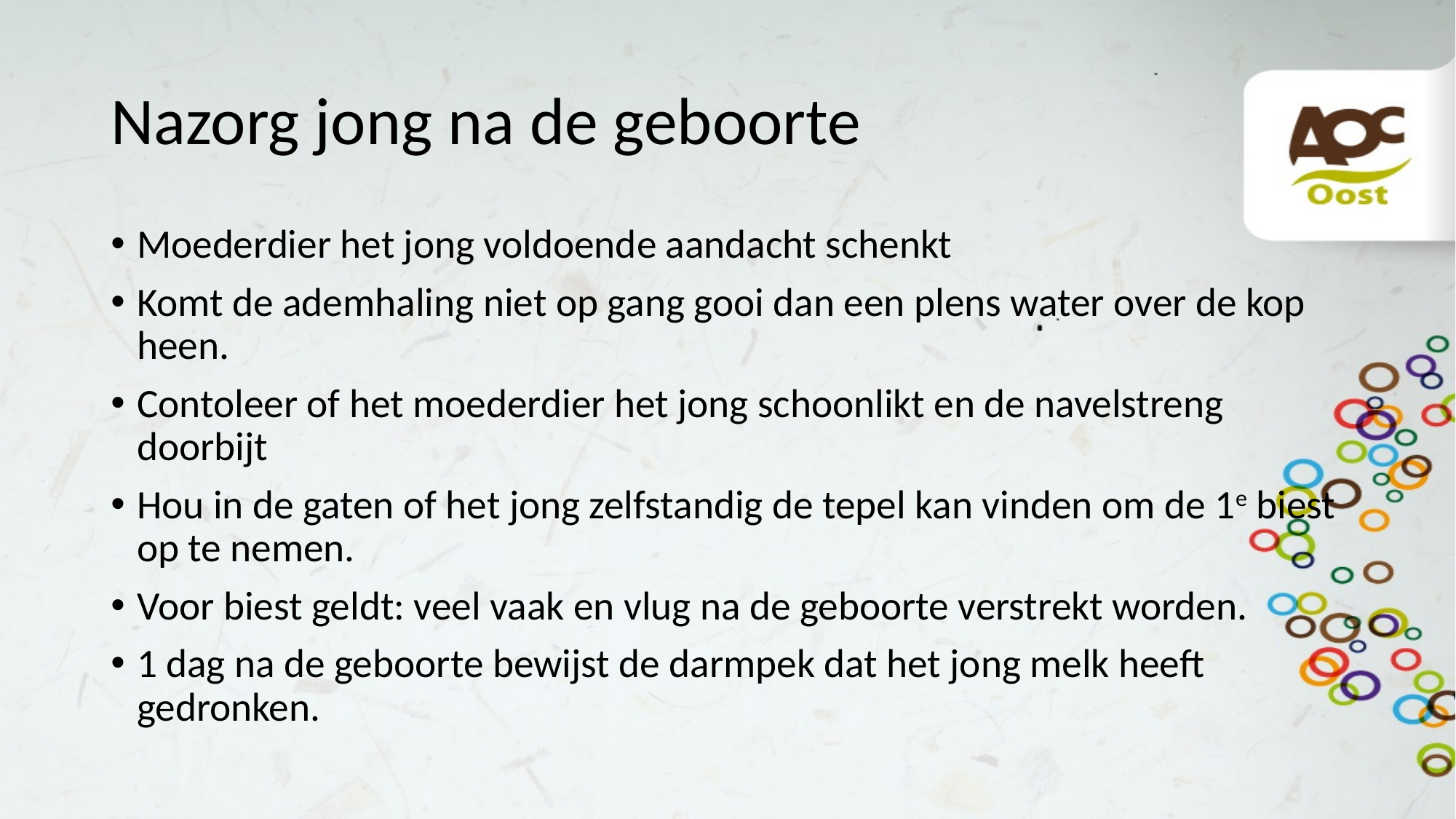

# Nazorg jong na de geboorte
Moederdier het jong voldoende aandacht schenkt
Komt de ademhaling niet op gang gooi dan een plens water over de kop heen.
Contoleer of het moederdier het jong schoonlikt en de navelstreng doorbijt
Hou in de gaten of het jong zelfstandig de tepel kan vinden om de 1e biest op te nemen.
Voor biest geldt: veel vaak en vlug na de geboorte verstrekt worden.
1 dag na de geboorte bewijst de darmpek dat het jong melk heeft gedronken.